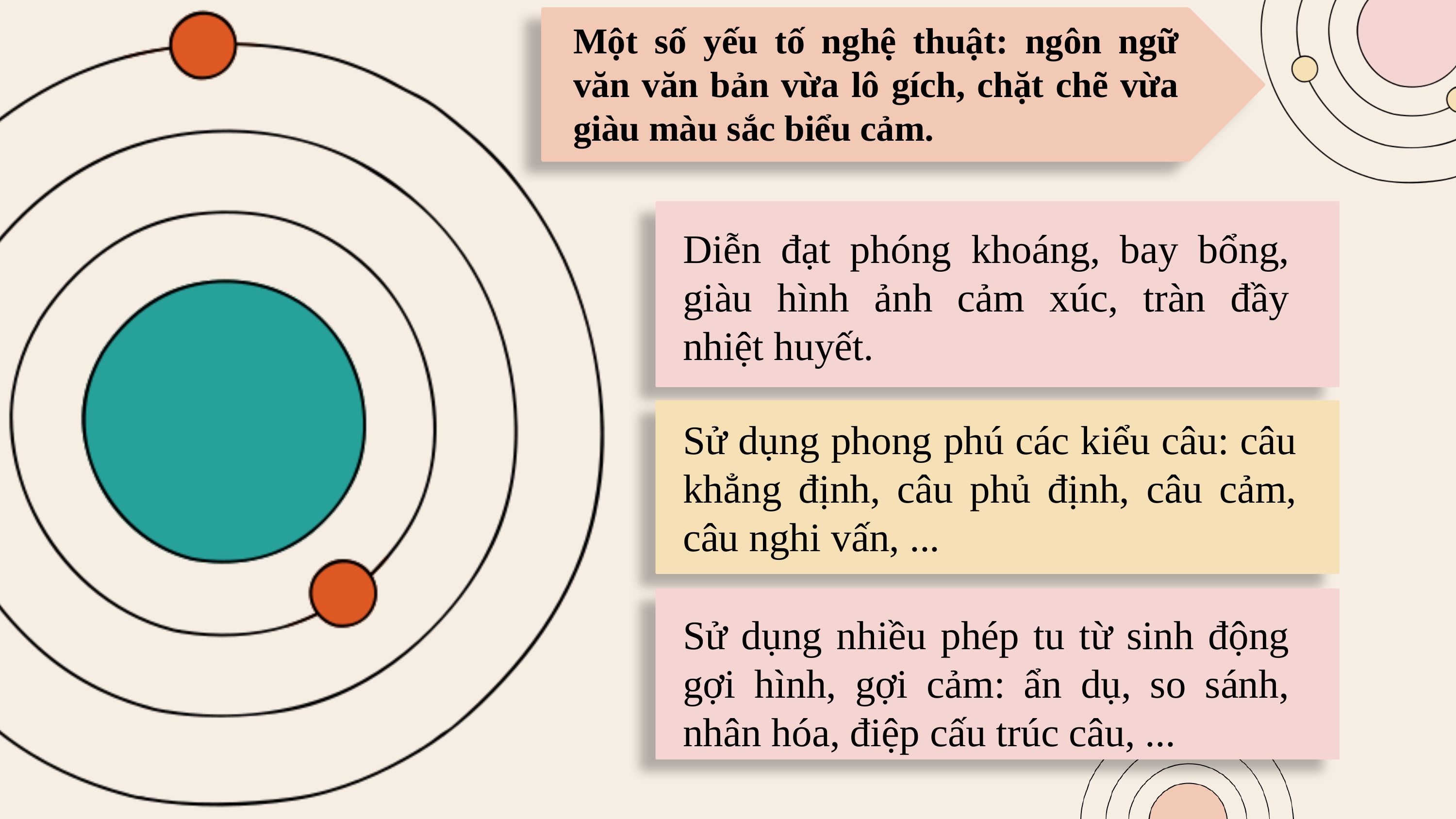

Một số yếu tố nghệ thuật: ngôn ngữ văn văn bản vừa lô gích, chặt chẽ vừa giàu màu sắc biểu cảm.

Diễn đạt phóng khoáng, bay bổng, giàu hình ảnh cảm xúc, tràn đầy nhiệt huyết.

Sử dụng phong phú các kiểu câu: câu khẳng định, câu phủ định, câu cảm, câu nghi vấn, ...

Sử dụng nhiều phép tu từ sinh động gợi hình, gợi cảm: ẩn dụ, so sánh, nhân hóa, điệp cấu trúc câu, ...